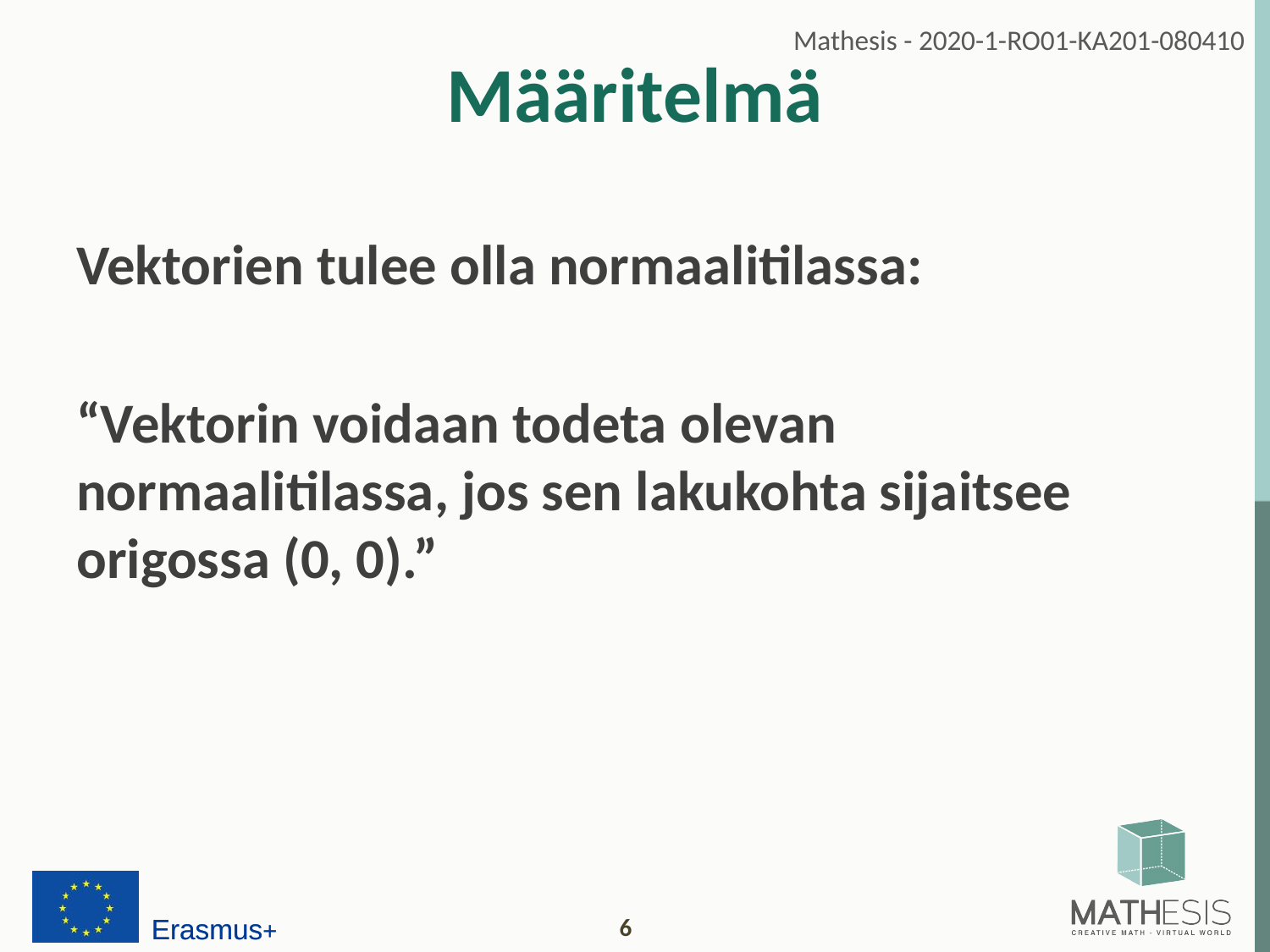

# Määritelmä
Vektorien tulee olla normaalitilassa:

“Vektorin voidaan todeta olevan normaalitilassa, jos sen lakukohta sijaitsee origossa (0, 0).”